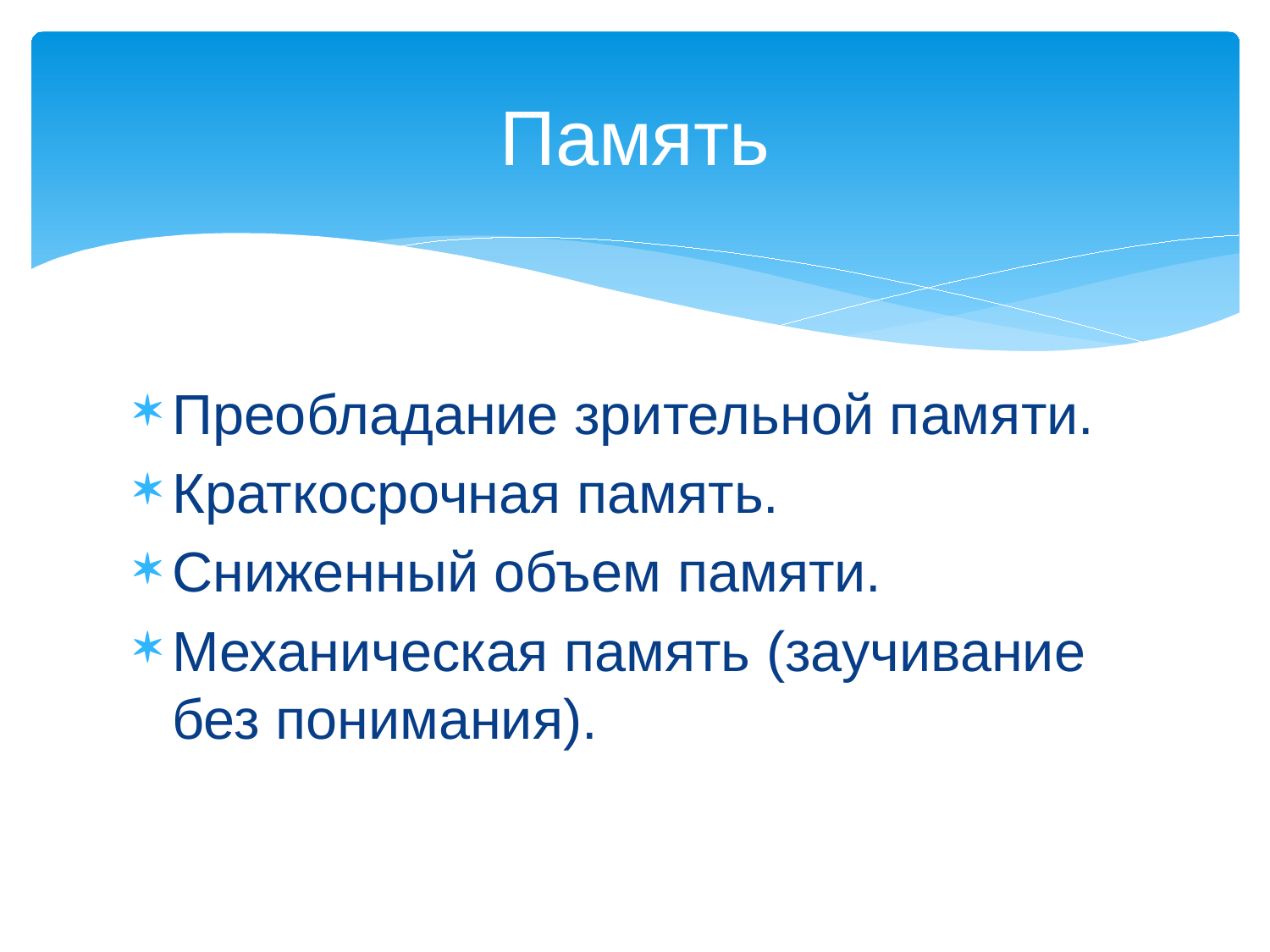

# Память
Преобладание зрительной памяти.
Краткосрочная память.
Сниженный объем памяти.
Механическая память (заучивание без понимания).